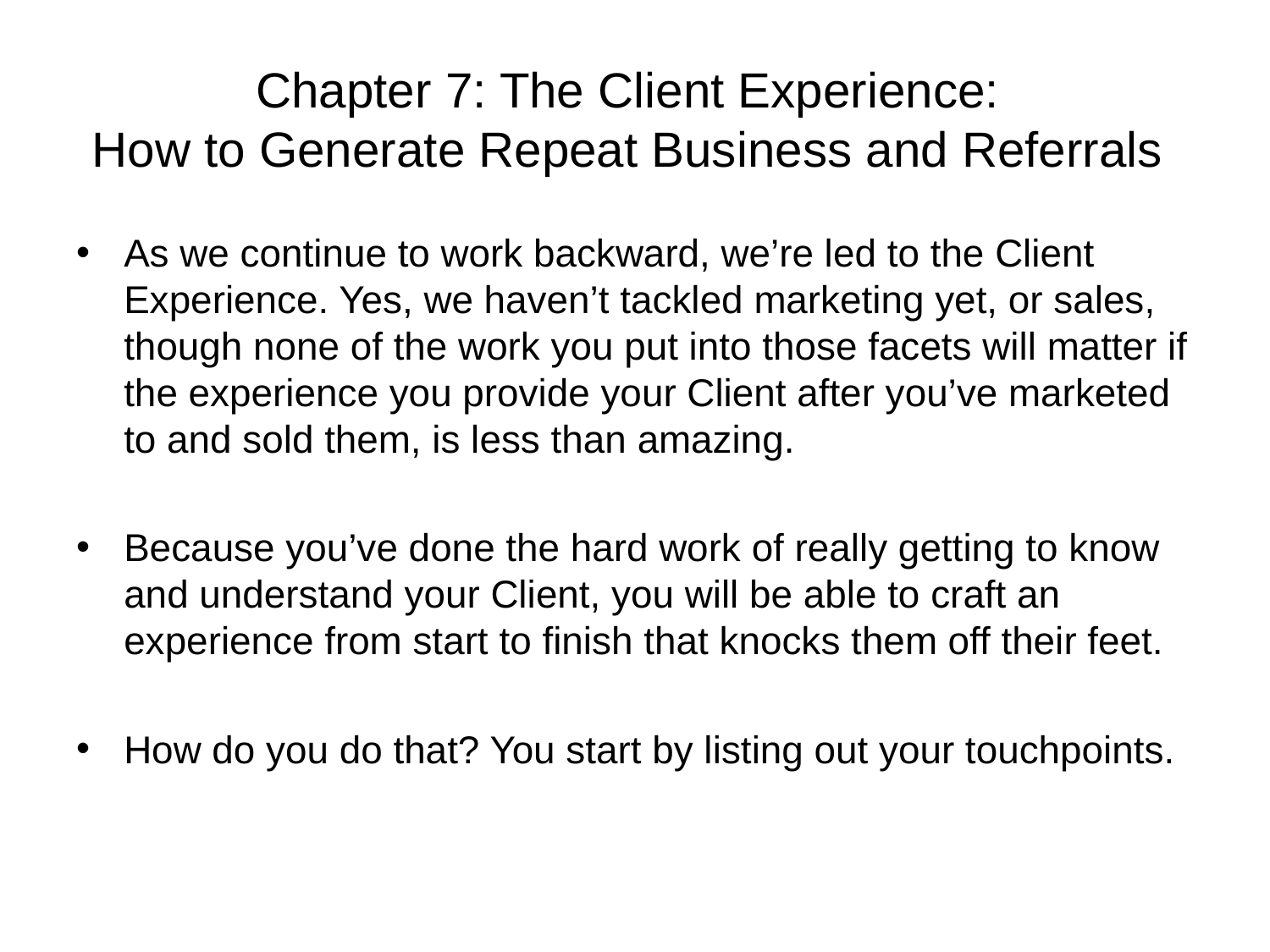

# Chapter 7: The Client Experience: How to Generate Repeat Business and Referrals
As we continue to work backward, we’re led to the Client Experience. Yes, we haven’t tackled marketing yet, or sales, though none of the work you put into those facets will matter if the experience you provide your Client after you’ve marketed to and sold them, is less than amazing.

Because you’ve done the hard work of really getting to know and understand your Client, you will be able to craft an experience from start to finish that knocks them off their feet.

How do you do that? You start by listing out your touchpoints.